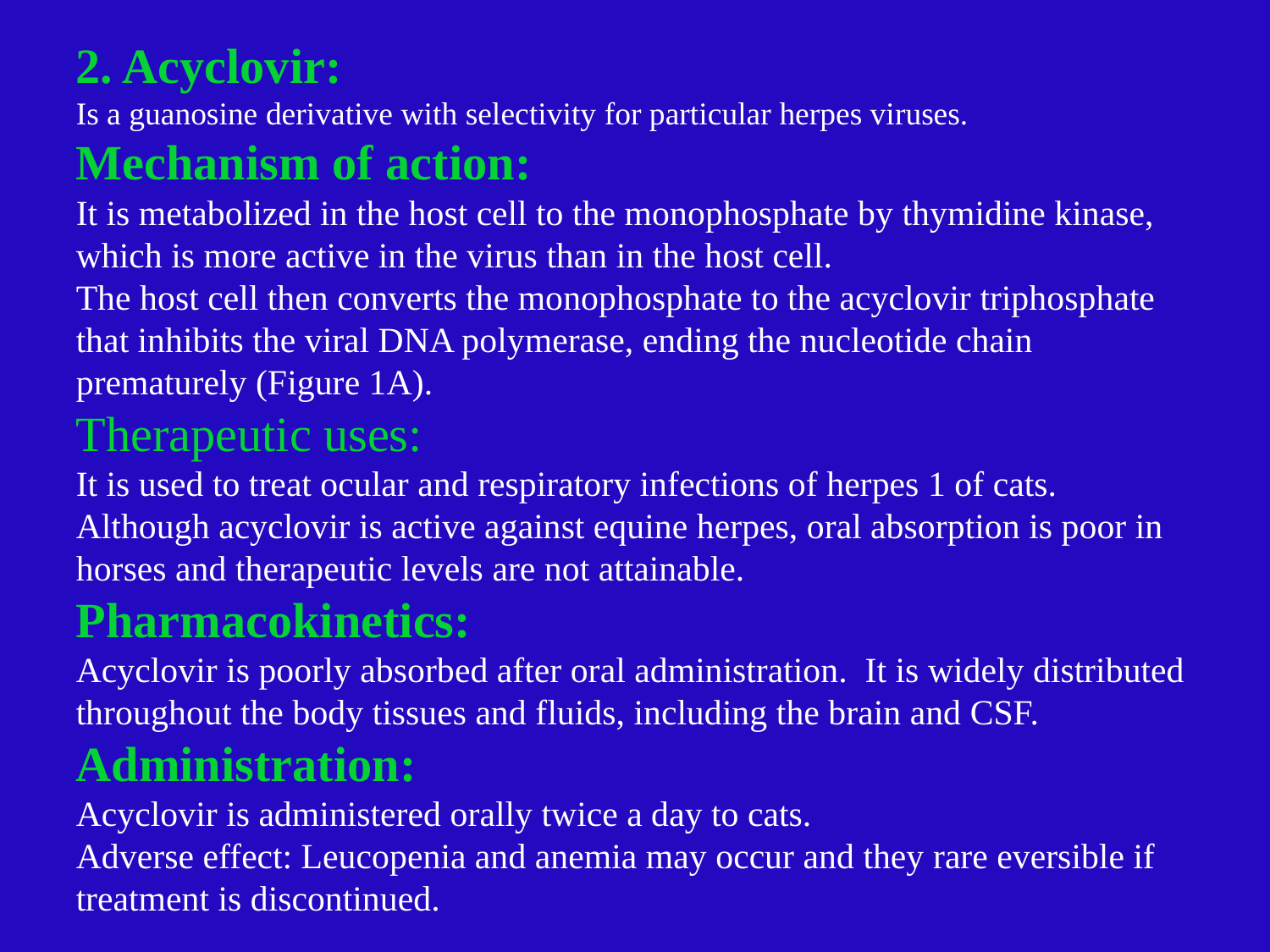

2. Acyclovir:
Is a guanosine derivative with selectivity for particular herpes viruses.
Mechanism of action:
It is metabolized in the host cell to the monophosphate by thymidine kinase, which is more active in the virus than in the host cell.
The host cell then converts the monophosphate to the acyclovir triphosphate that inhibits the viral DNA polymerase, ending the nucleotide chain prematurely (Figure 1A).
Therapeutic uses:
It is used to treat ocular and respiratory infections of herpes 1 of cats.  Although acyclovir is active against equine herpes, oral absorption is poor in horses and therapeutic levels are not attainable.
Pharmacokinetics:
Acyclovir is poorly absorbed after oral administration.  It is widely distributed throughout the body tissues and fluids, including the brain and CSF.
Administration:
Acyclovir is administered orally twice a day to cats.
Adverse effect: Leucopenia and anemia may occur and they rare eversible if treatment is discontinued.